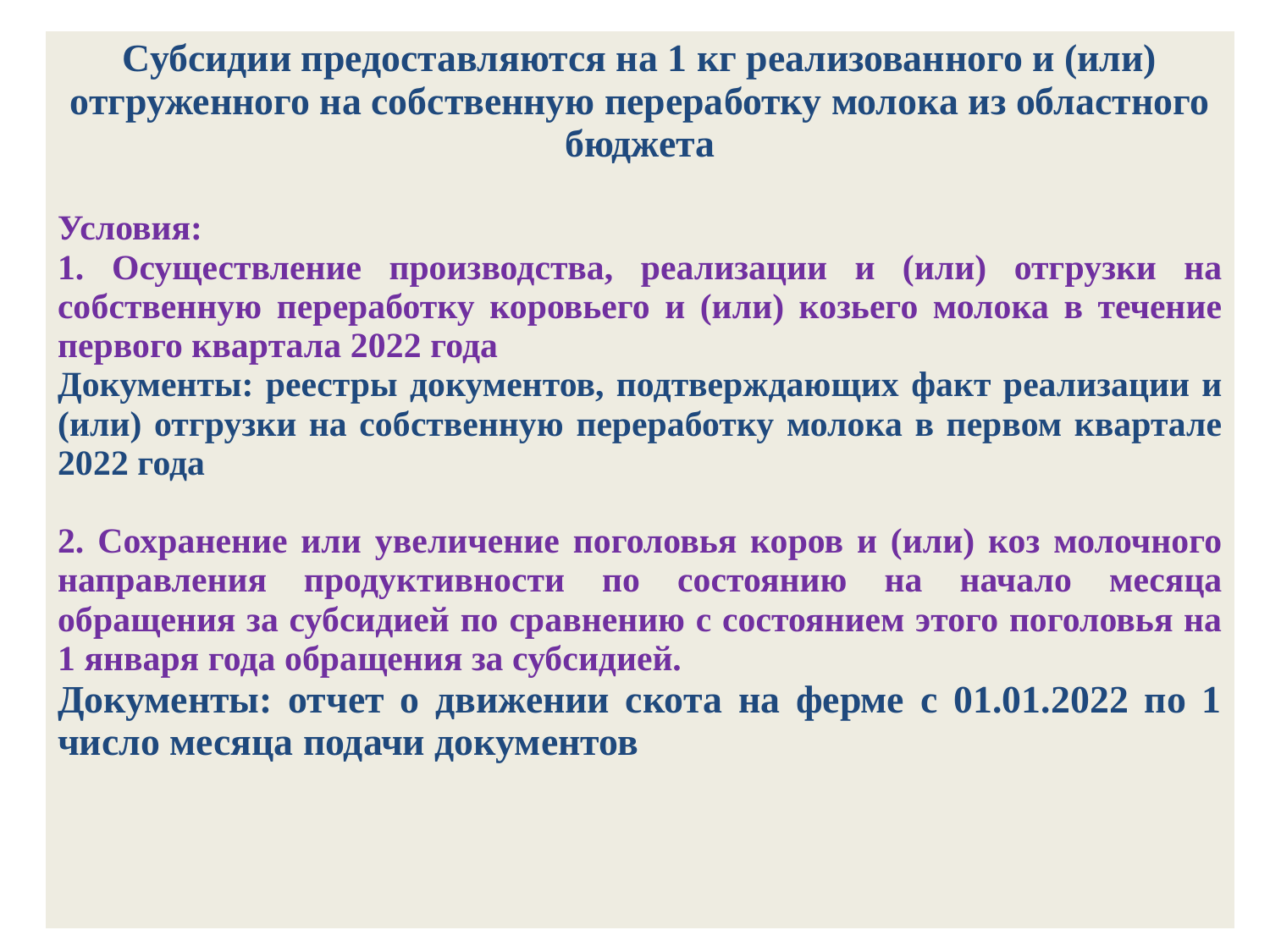

| Субсидии предоставляются на 1 кг реализованного и (или) отгруженного на собственную переработку молока из областного бюджета Условия: 1. Осуществление производства, реализации и (или) отгрузки на собственную переработку коровьего и (или) козьего молока в течение первого квартала 2022 года Документы: реестры документов, подтверждающих факт реализации и (или) отгрузки на собственную переработку молока в первом квартале 2022 года 2. Сохранение или увеличение поголовья коров и (или) коз молочного направления продуктивности по состоянию на начало месяца обращения за субсидией по сравнению с состоянием этого поголовья на 1 января года обращения за субсидией. Документы: отчет о движении скота на ферме с 01.01.2022 по 1 число месяца подачи документов |
| --- |